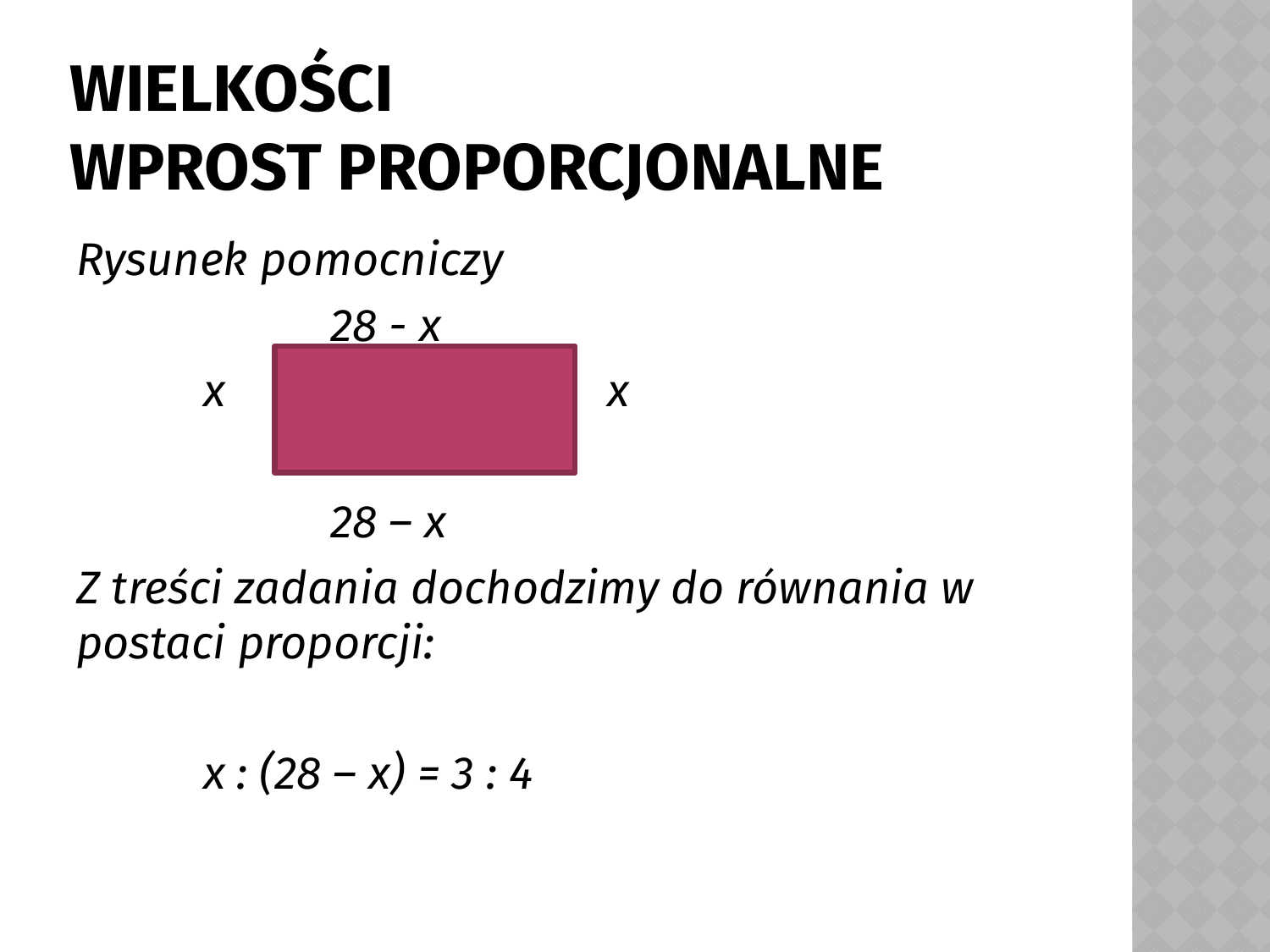

# Wielkości wprost proporcjonalne
Rysunek pomocniczy
		28 - x
	x			  x

		28 – x
Z treści zadania dochodzimy do równania w postaci proporcji:

	x : (28 – x) = 3 : 4